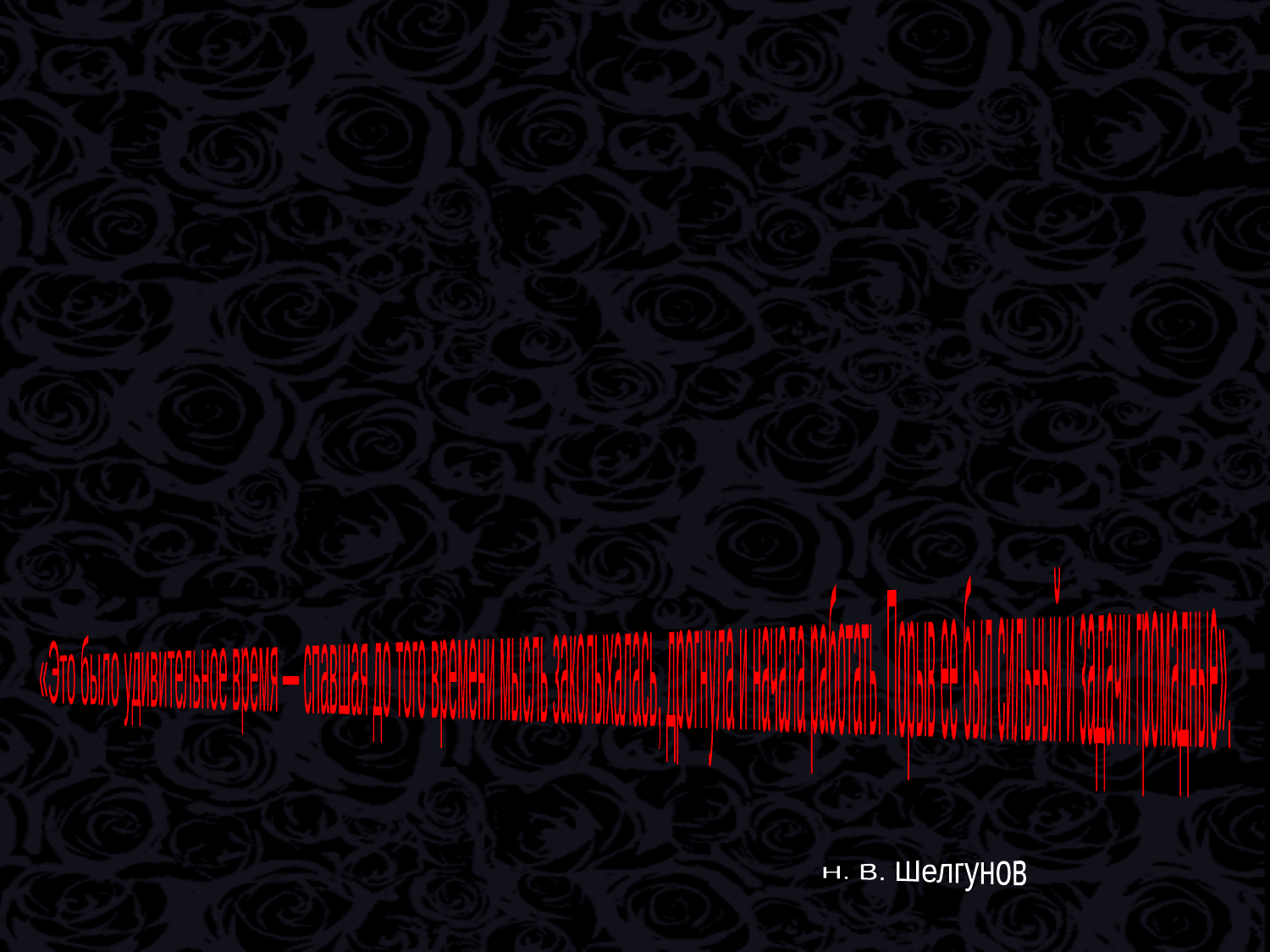

«Это было удивительное время — спавшая до того времени мысль заколыхалась, дрогнула и начала работать. Порыв ее был сильный и задачи громадные».
Н. В. Шелгунов